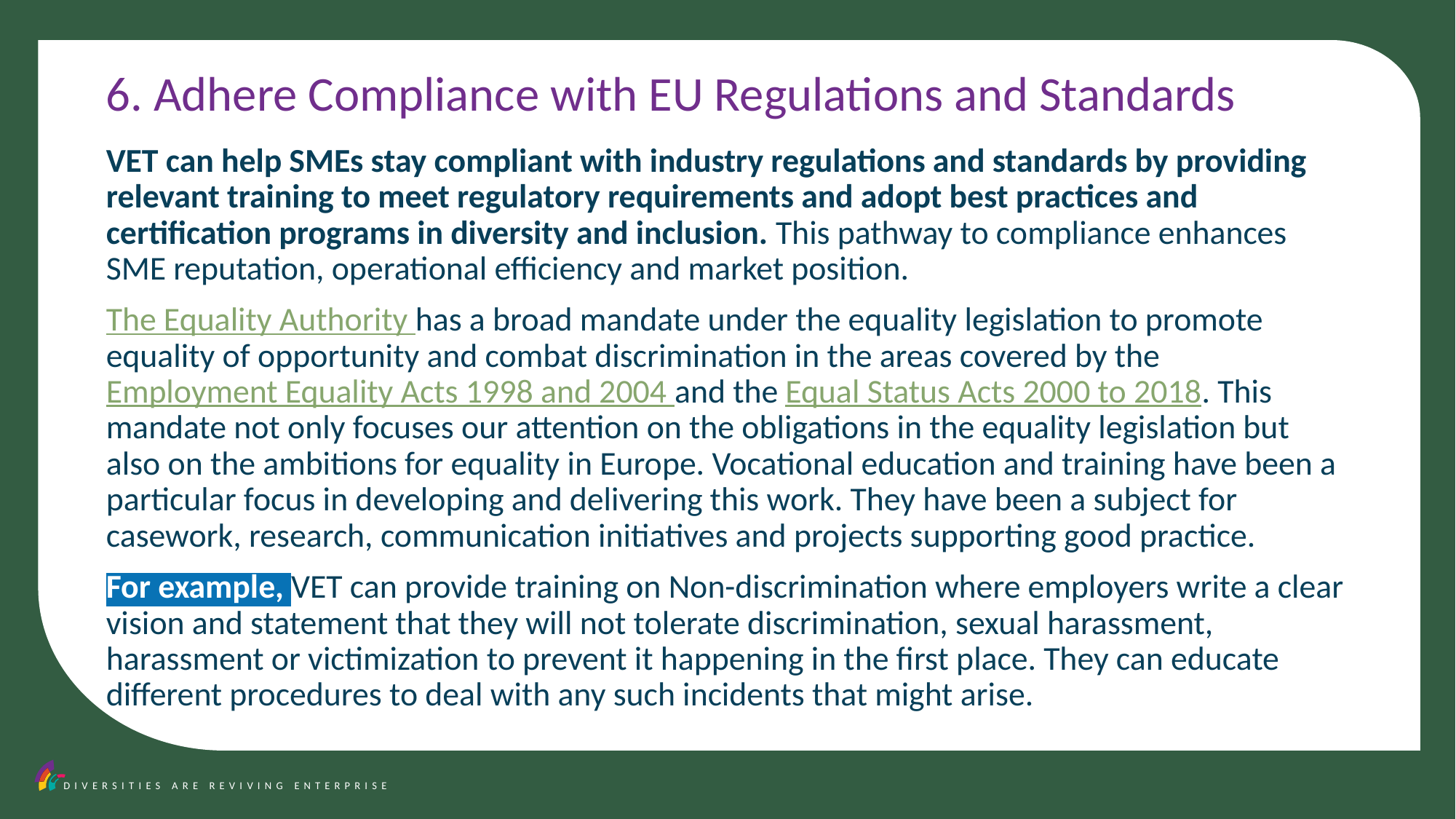

6. Adhere Compliance with EU Regulations and Standards

VET can help SMEs stay compliant with industry regulations and standards by providing relevant training to meet regulatory requirements and adopt best practices and certification programs in diversity and inclusion. This pathway to compliance enhances SME reputation, operational efficiency and market position.
The Equality Authority has a broad mandate under the equality legislation to promote equality of opportunity and combat discrimination in the areas covered by the Employment Equality Acts 1998 and 2004 and the Equal Status Acts 2000 to 2018. This mandate not only focuses our attention on the obligations in the equality legislation but also on the ambitions for equality in Europe. Vocational education and training have been a particular focus in developing and delivering this work. They have been a subject for casework, research, communication initiatives and projects supporting good practice.
For example, VET can provide training on Non-discrimination where employers write a clear vision and statement that they will not tolerate discrimination, sexual harassment, harassment or victimization to prevent it happening in the first place. They can educate different procedures to deal with any such incidents that might arise.